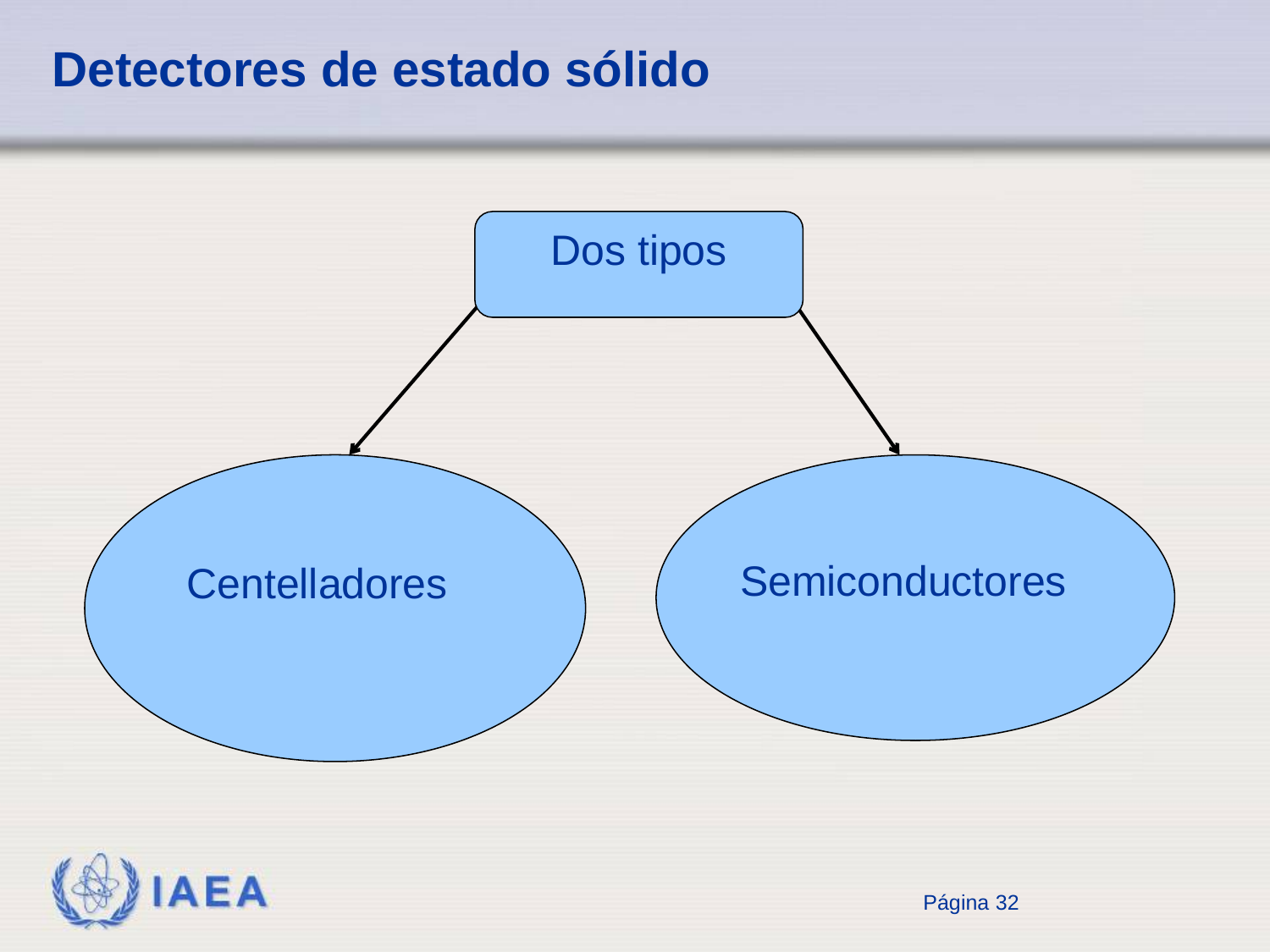

# Detectores de estado sólido

Dos tipos

Centelladores

Semiconductores